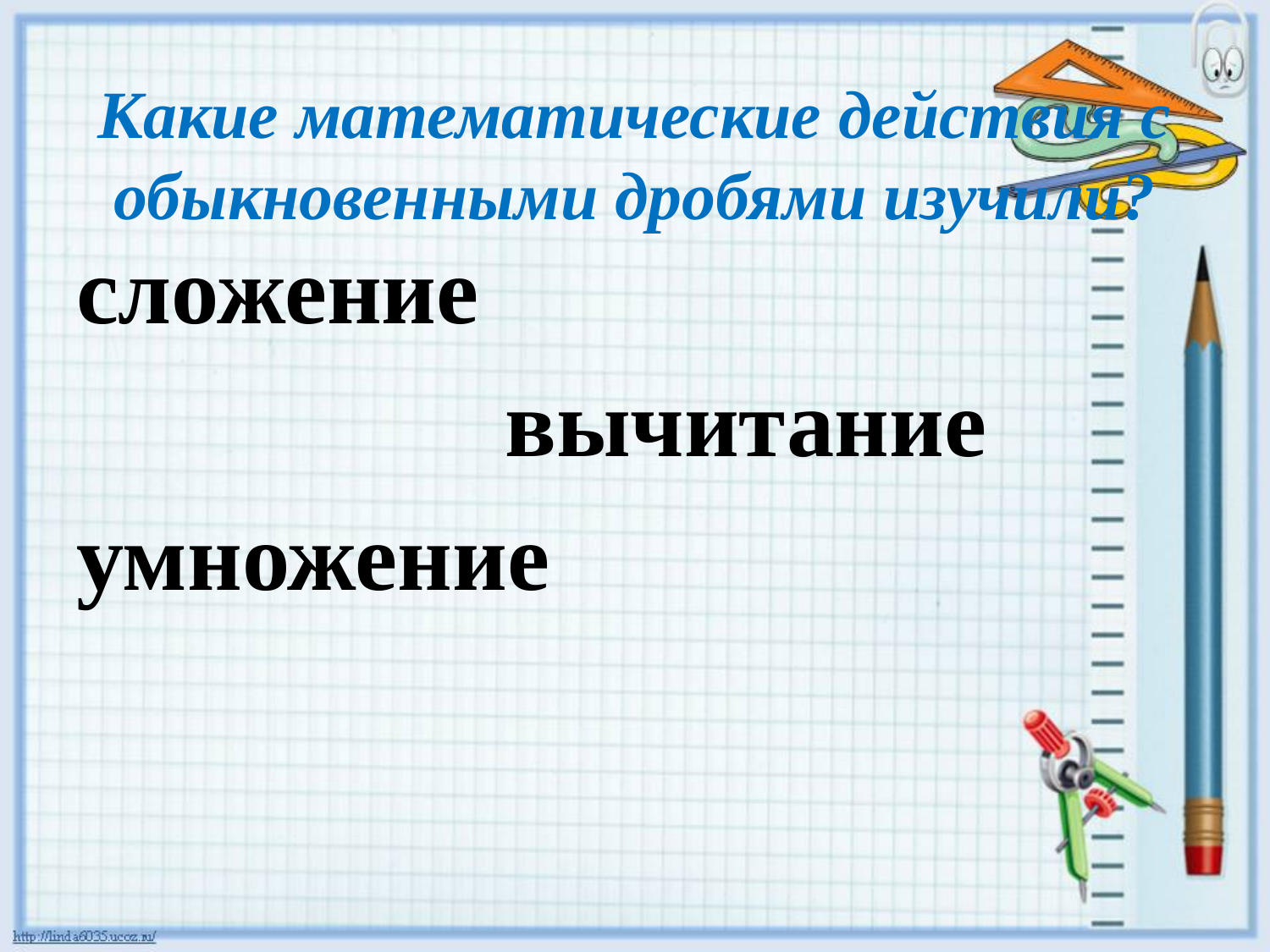

# Какие математические действия с обыкновенными дробями изучили?
сложение
				вычитание
умножение